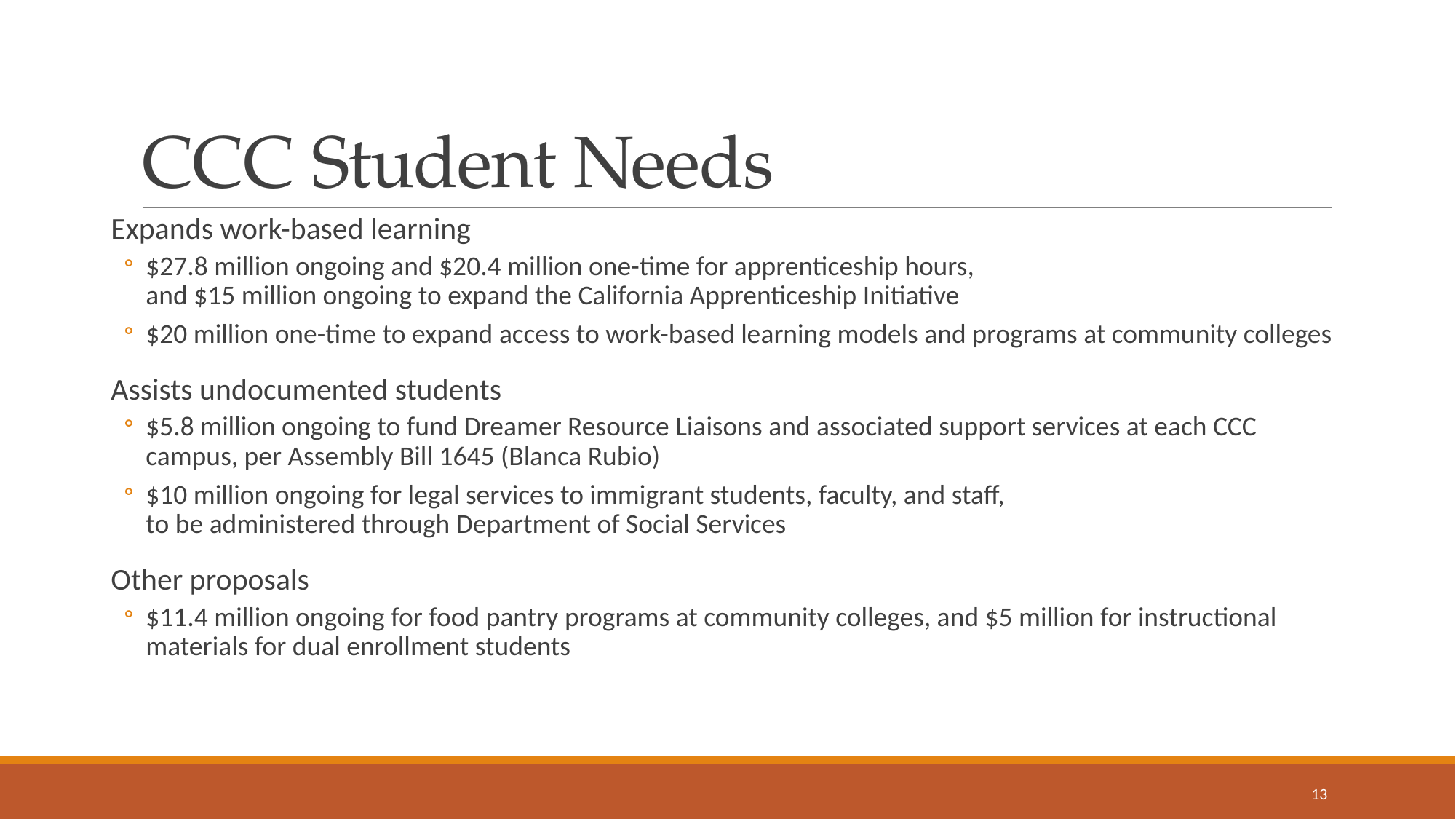

# CCC Student Needs
Expands work-based learning
$27.8 million ongoing and $20.4 million one-time for apprenticeship hours,
and $15 million ongoing to expand the California Apprenticeship Initiative
$20 million one-time to expand access to work-based learning models and programs at community colleges
Assists undocumented students
$5.8 million ongoing to fund Dreamer Resource Liaisons and associated support services at each CCC campus, per Assembly Bill 1645 (Blanca Rubio)
$10 million ongoing for legal services to immigrant students, faculty, and staff,
to be administered through Department of Social Services
Other proposals
$11.4 million ongoing for food pantry programs at community colleges, and $5 million for instructional materials for dual enrollment students

13